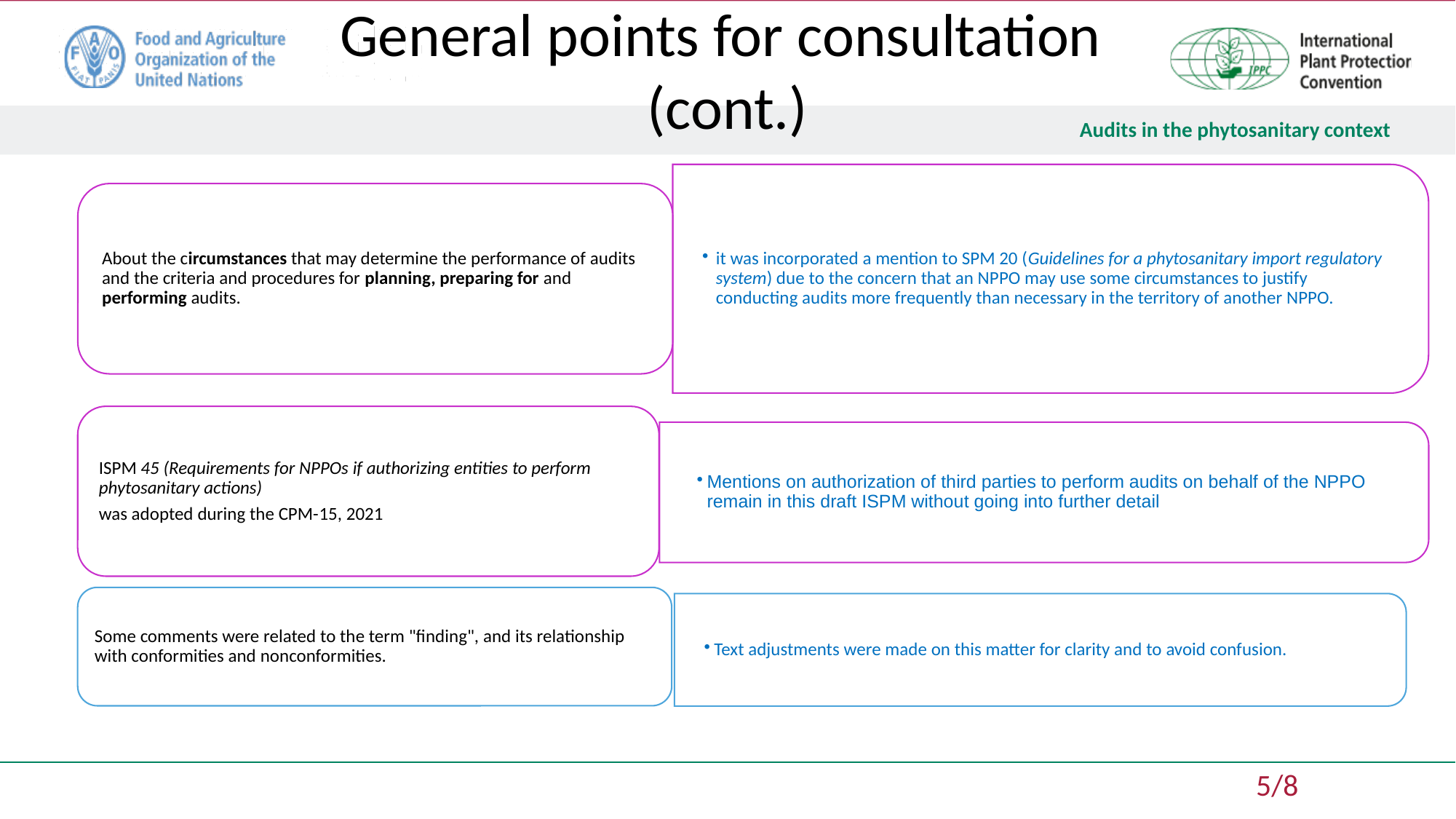

General points for consultation
(cont.)
it was incorporated a mention to SPM 20 (Guidelines for a phytosanitary import regulatory system) due to the concern that an NPPO may use some circumstances to justify conducting audits more frequently than necessary in the territory of another NPPO.
About the circumstances that may determine the performance of audits  and the criteria and procedures for planning, preparing for and performing audits.
Mentions on authorization of third parties to perform audits on behalf of the NPPO remain in this draft ISPM without going into further detail
ISPM 45 (Requirements for NPPOs if authorizing entities to perform phytosanitary actions)
was adopted during the CPM-15, 2021
Text adjustments were made on this matter for clarity and to avoid confusion.
Some comments were related to the term "finding", and its relationship with conformities and nonconformities.